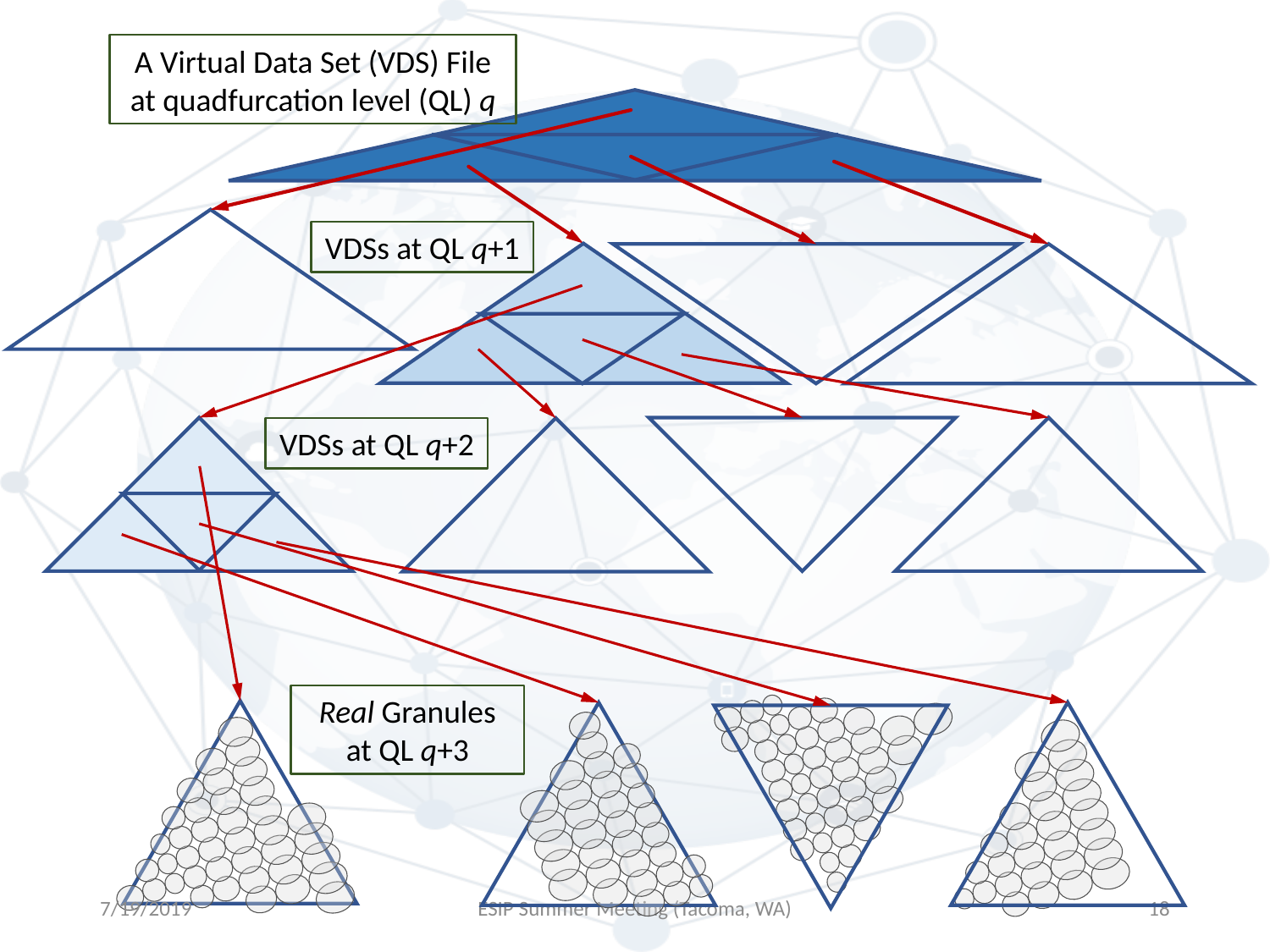

A Virtual Data Set (VDS) File at quadfurcation level (QL) q

VDSs at QL q+1

VDSs at QL q+2

Real Granules at QL q+3

7/19/2019
ESIP Summer Meeting (Tacoma, WA)
18